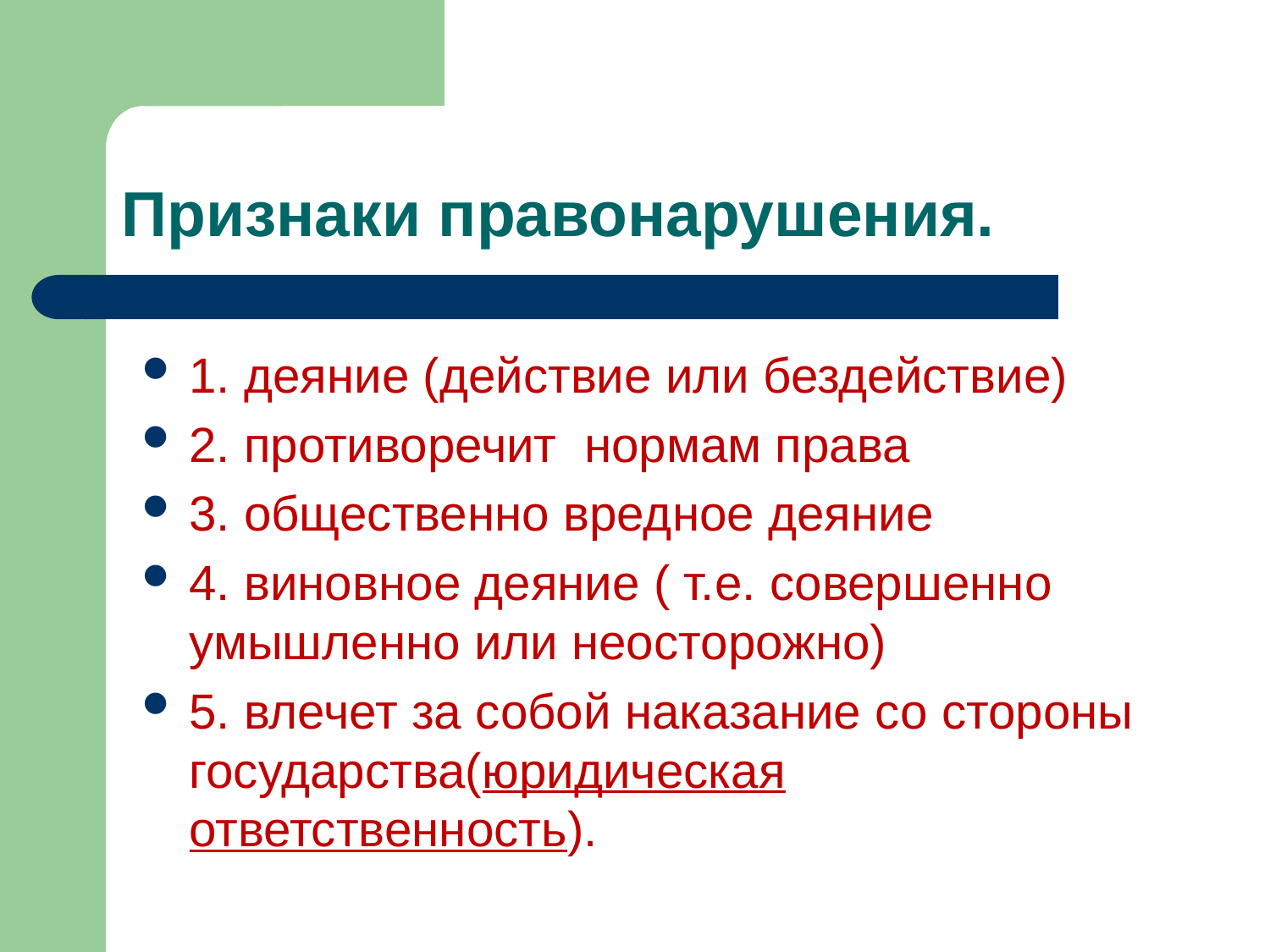

# Признаки правонарушения.
1. деяние (действие или бездействие)
2. противоречит  нормам права
3. общественно вредное деяние
4. виновное деяние ( т.е. совершенно умышленно или неосторожно)
5. влечет за собой наказание со стороны государства(юридическая ответственность).